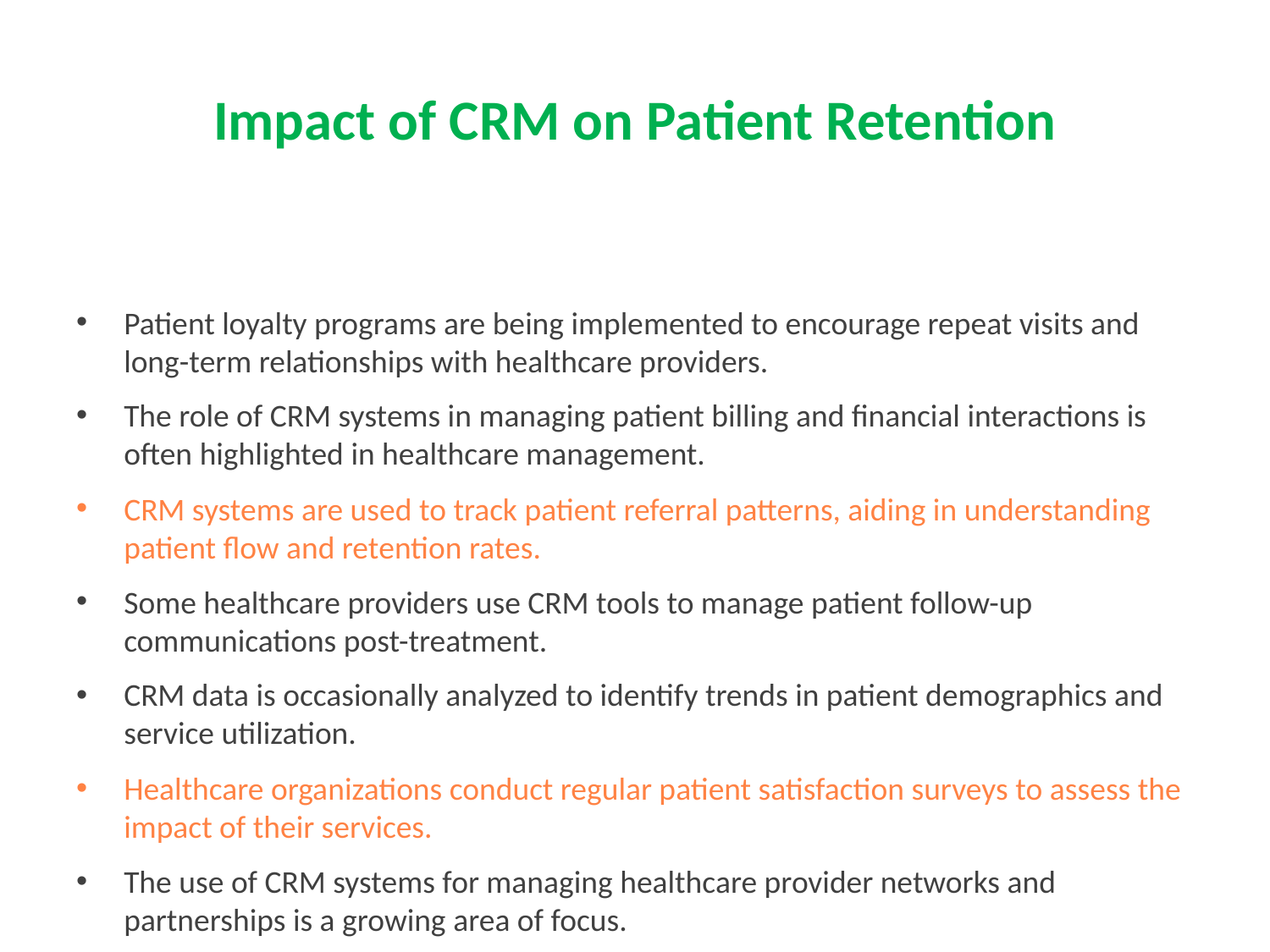

# Impact of CRM on Patient Retention

Patient loyalty programs are being implemented to encourage repeat visits and long-term relationships with healthcare providers.
The role of CRM systems in managing patient billing and financial interactions is often highlighted in healthcare management.
CRM systems are used to track patient referral patterns, aiding in understanding patient flow and retention rates.
Some healthcare providers use CRM tools to manage patient follow-up communications post-treatment.
CRM data is occasionally analyzed to identify trends in patient demographics and service utilization.
Healthcare organizations conduct regular patient satisfaction surveys to assess the impact of their services.
The use of CRM systems for managing healthcare provider networks and partnerships is a growing area of focus.